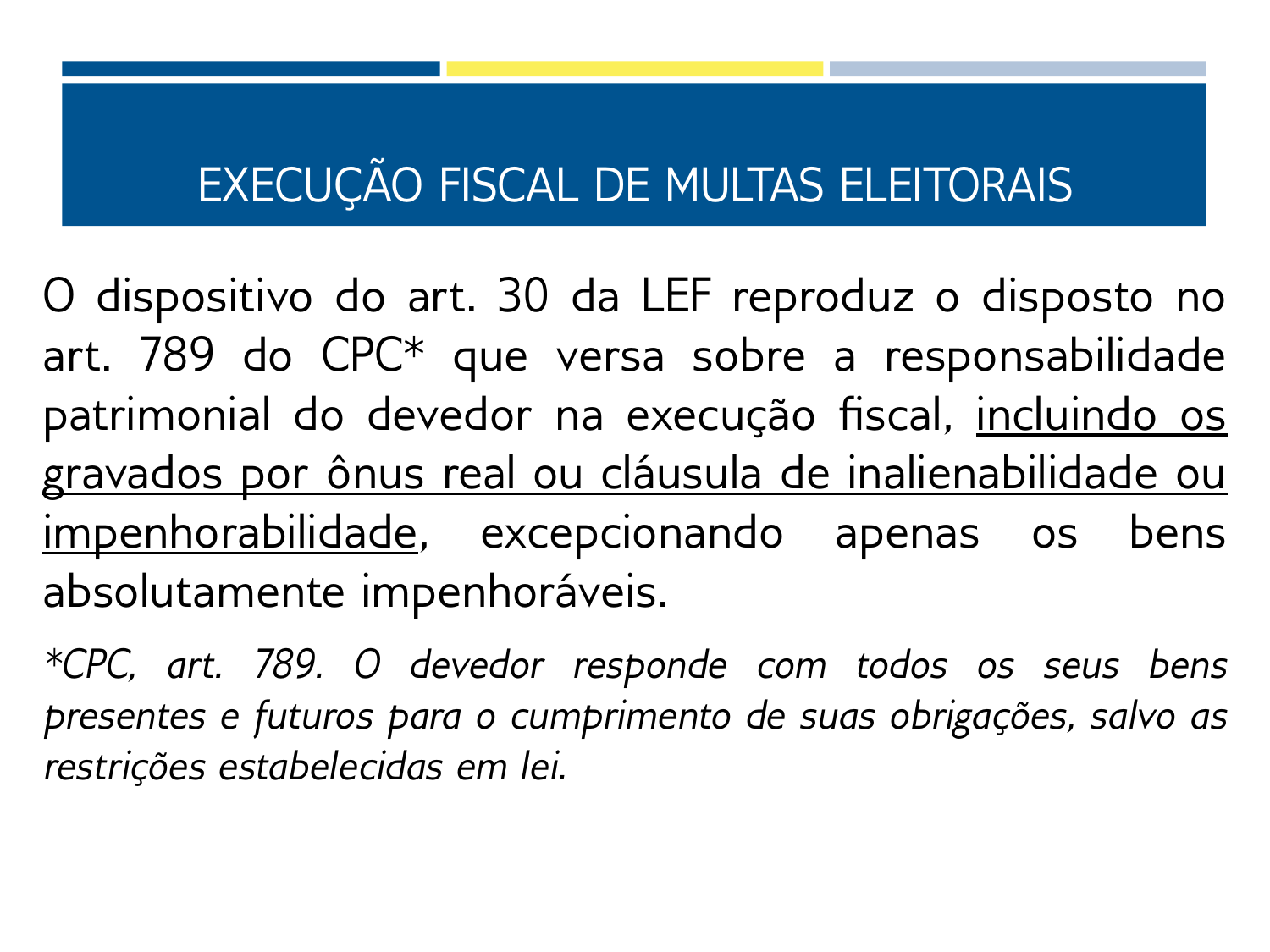

# EXECUÇÃO FISCAL DE MULTAS ELEITORAIS
O dispositivo do art. 30 da LEF reproduz o disposto no art. 789 do CPC* que versa sobre a responsabilidade patrimonial do devedor na execução fiscal, incluindo os gravados por ônus real ou cláusula de inalienabilidade ou impenhorabilidade, excepcionando apenas os bens absolutamente impenhoráveis.
*CPC, art. 789. O devedor responde com todos os seus bens presentes e futuros para o cumprimento de suas obrigações, salvo as restrições estabelecidas em lei.